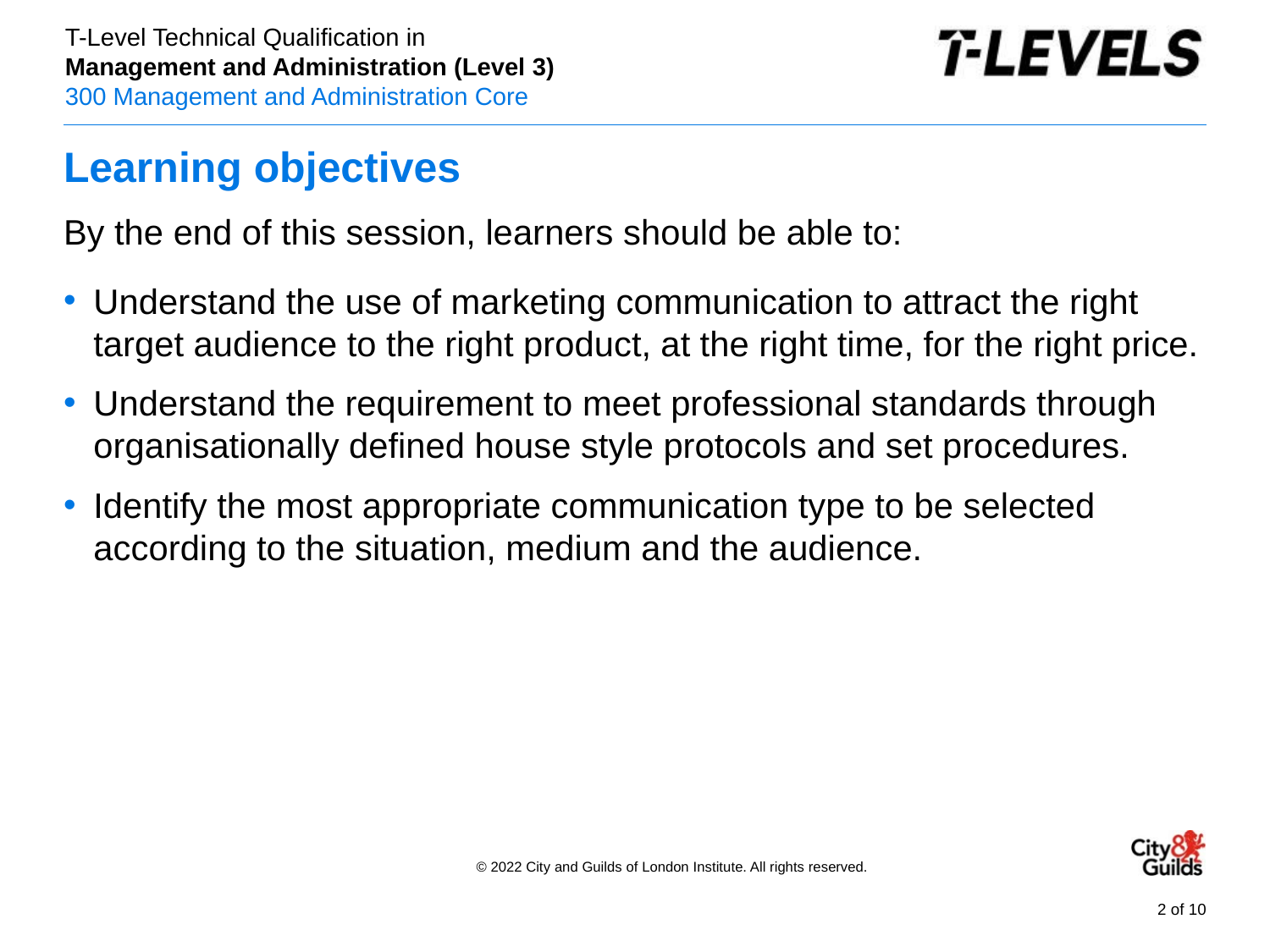

# Learning objectives
By the end of this session, learners should be able to:
Understand the use of marketing communication to attract the right target audience to the right product, at the right time, for the right price.
Understand the requirement to meet professional standards through organisationally defined house style protocols and set procedures.
Identify the most appropriate communication type to be selected according to the situation, medium and the audience.